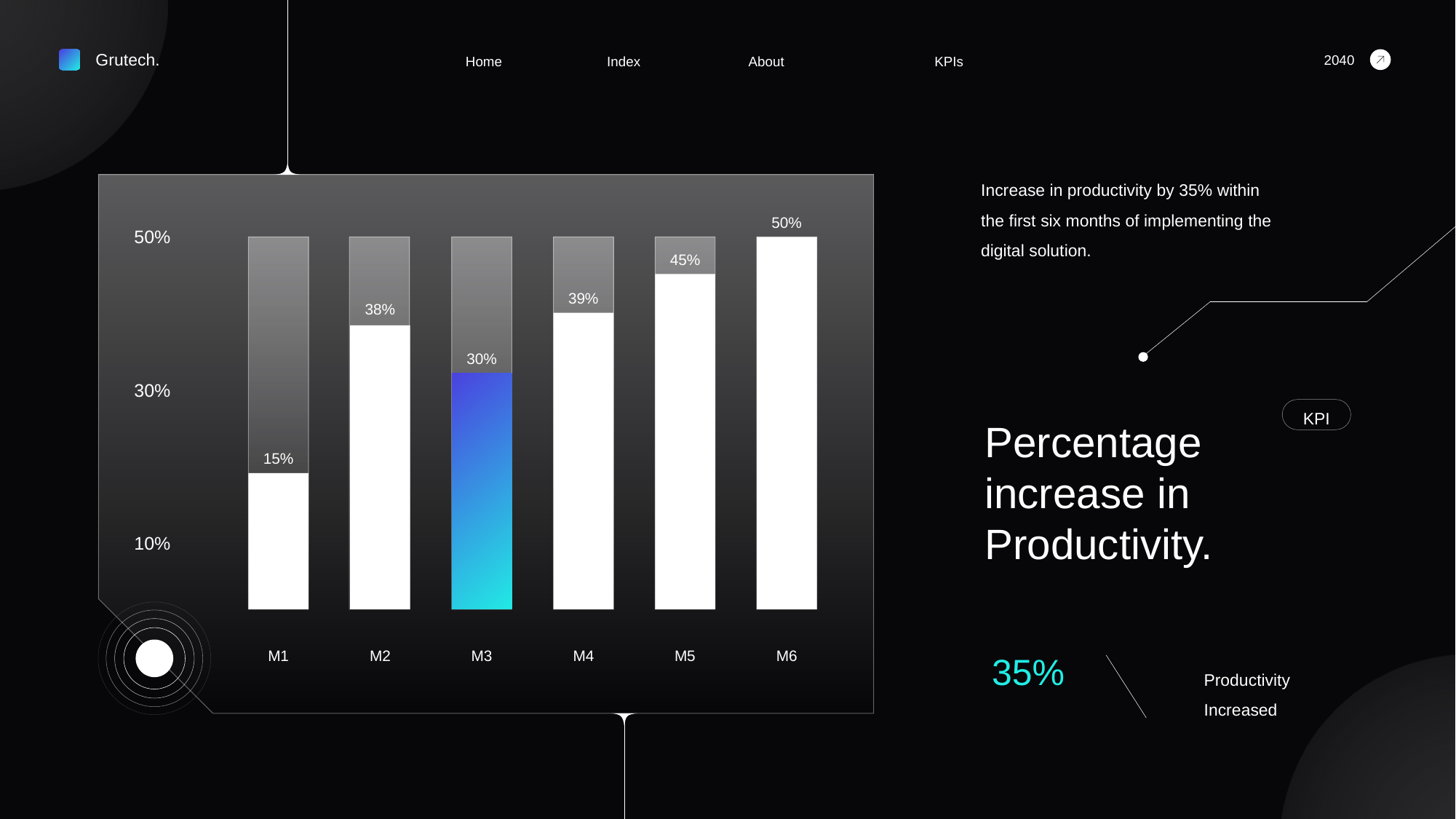

Grutech.
2040
About
Home
Index
KPIs

Increase in productivity by 35% within
the first six months of implementing the
digital solution.

50%
50%

45%

39%
38%

30%

30%
KPI

Percentage
increase in
Productivity.
15%

10%

M1
M2
M3
M4
M5
M6
35%
Productivity
Increased